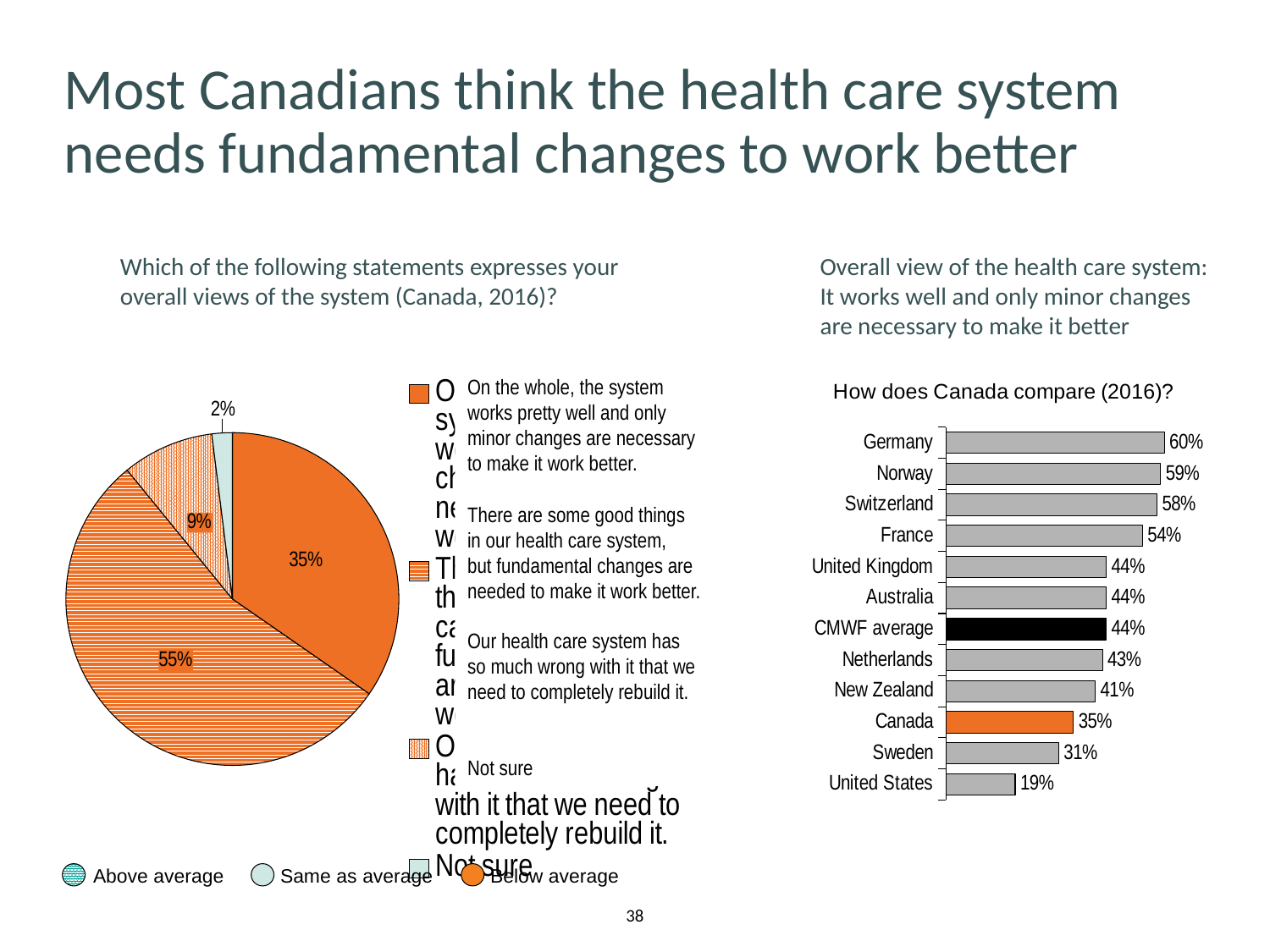

# Most Canadians think the health care system needs fundamental changes to work better
Which of the following statements expresses your overall views of the system (Canada, 2016)?
Overall view of the health care system: It works well and only minor changes are necessary to make it better
On the whole, the system works pretty well and only minor changes are necessary to make it work better.
There are some good things
in our health care system,
but fundamental changes are needed to make it work better.
Our health care system has
so much wrong with it that we need to completely rebuild it.
Not sure

### Chart

| Category | Column2 |
|---|---|
| United States | 0.19 |
| Sweden | 0.31 |
| Canada | 0.35 |
| New Zealand | 0.41 |
| Netherlands | 0.43 |
| CMWF average | 0.44 |
| Australia | 0.44 |
| United Kingdom | 0.44 |
| France | 0.54 |
| Switzerland | 0.58 |
| Norway | 0.59 |
| Germany | 0.6 |

### Chart

| Category | Sales |
|---|---|
| On the whole, the system works pretty well and only minor changes are necessary to make it work better. | 0.35 |
| There are some good things in our health care system, but fundamental changes are needed to make it work better. | 0.55 |
| Our health care system has so much wrong with it that we need to completely rebuild it. | 0.09 |
| Not sure | 0.02 |
Below average

Above average

Same as average